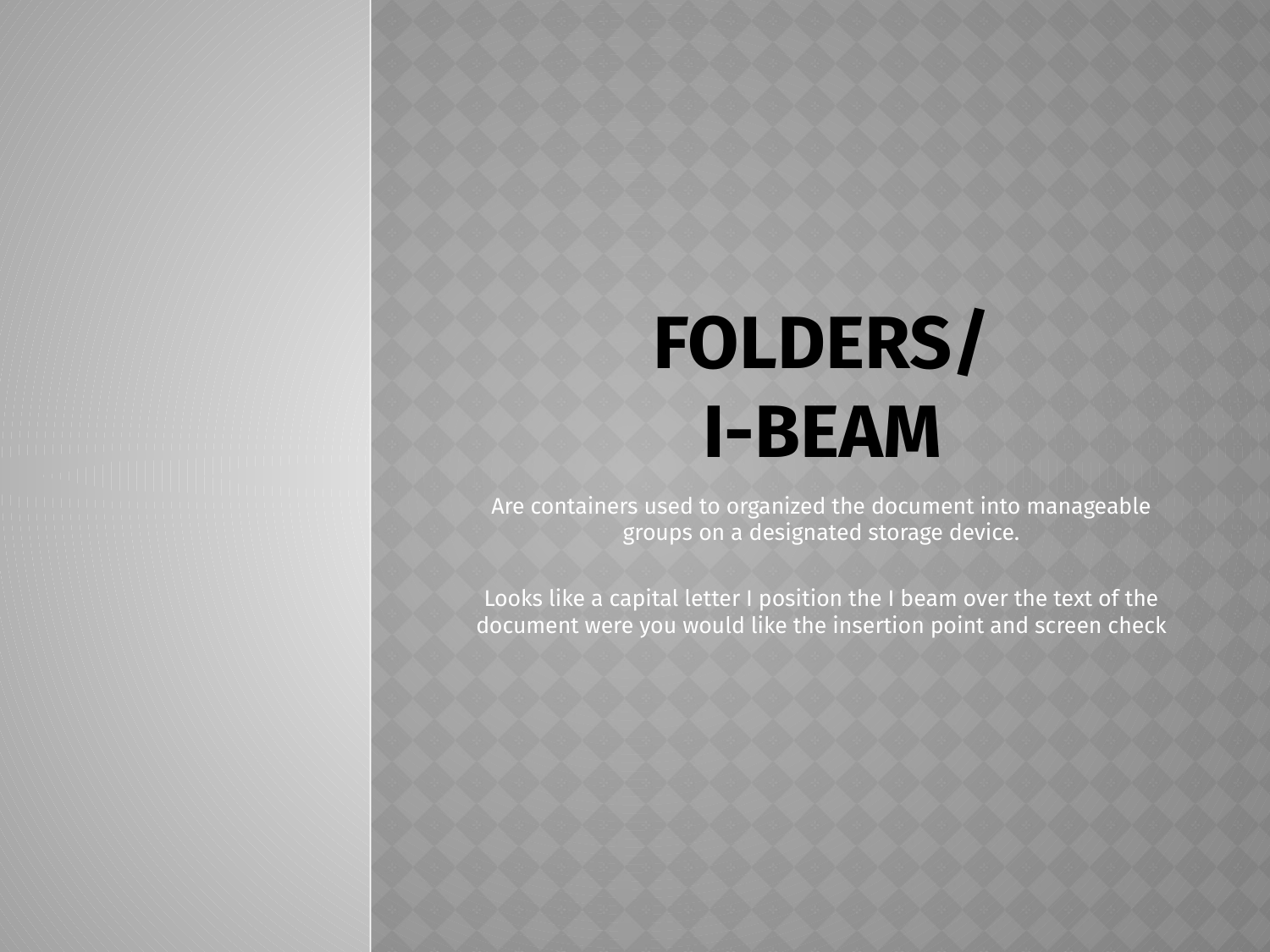

# folders/ i-beam
Are containers used to organized the document into manageable groups on a designated storage device.

Looks like a capital letter I position the I beam over the text of the document were you would like the insertion point and screen check